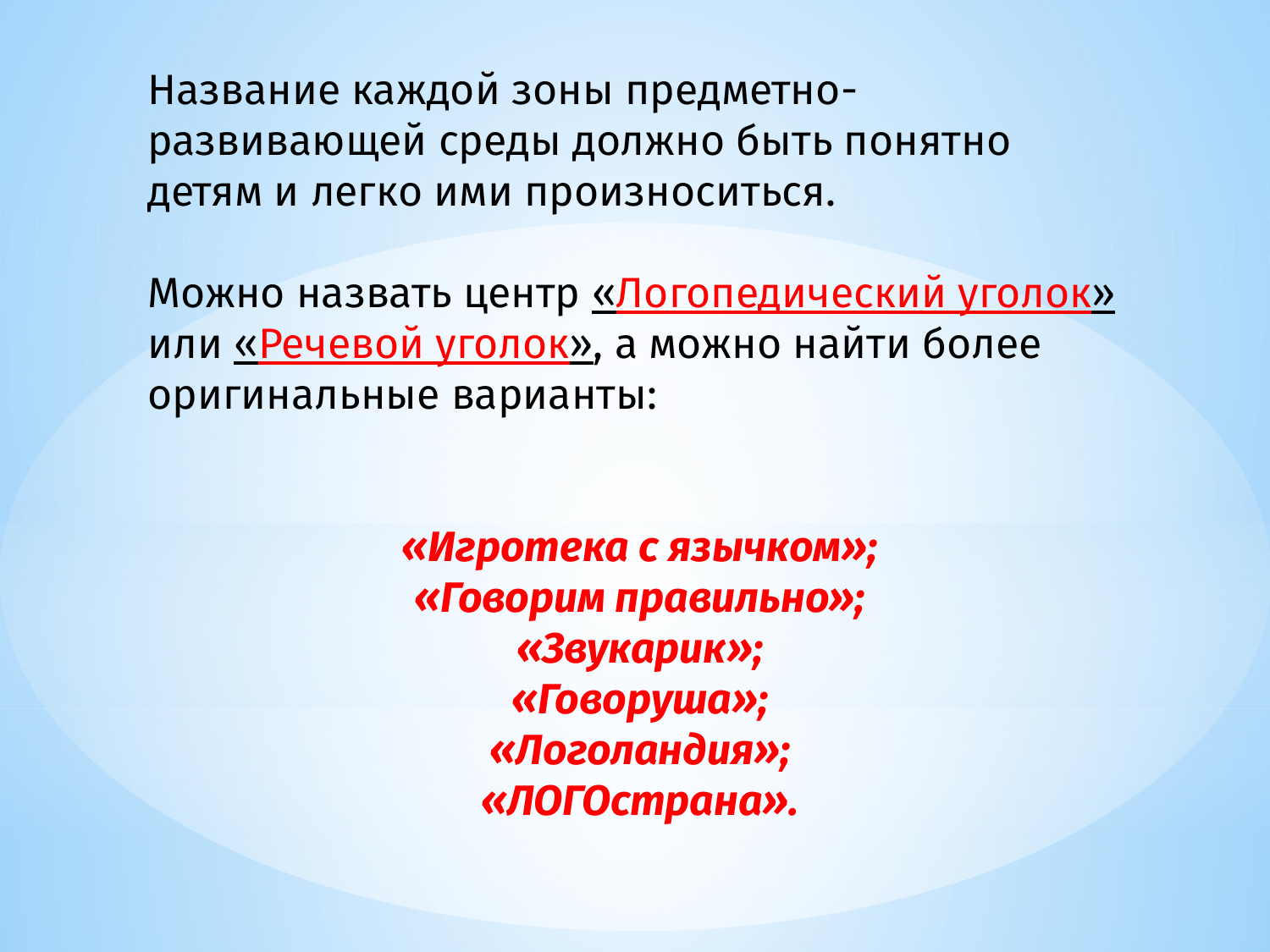

Название каждой зоны предметно-развивающей среды должно быть понятно детям и легко ими произноситься.

Можно назвать центр «Логопедический уголок» или «Речевой уголок», а можно найти более оригинальные варианты:

«Игротека с язычком»;
«Говорим правильно»;
«Звукарик»;
«Говоруша»;
«Логоландия»;
«ЛОГОстрана».